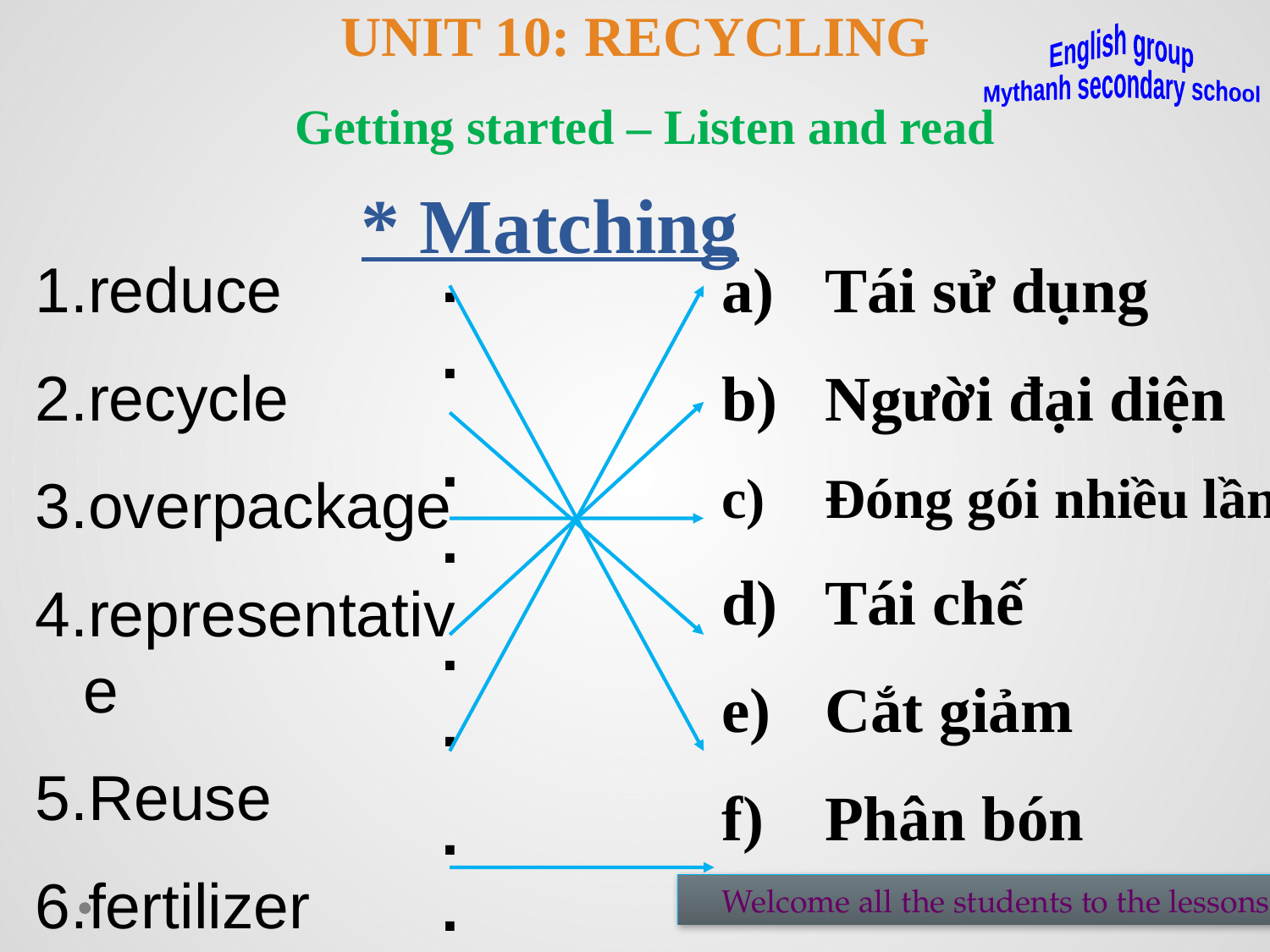

UNIT 10: RECYCLING
English group
Mythanh secondary school
Getting started – Listen and read
# * Matching
.               .
.               .
.               .
.               .
.               .
.               .
reduce
recycle
overpackage
representative
Reuse
fertilizer

Tái sử dụng
Người đại diện
Đóng gói nhiều lần
Tái chế
Cắt giảm
Phân bón

    Welcome all the students to the lessons of English group - My Thanh Secondary school.